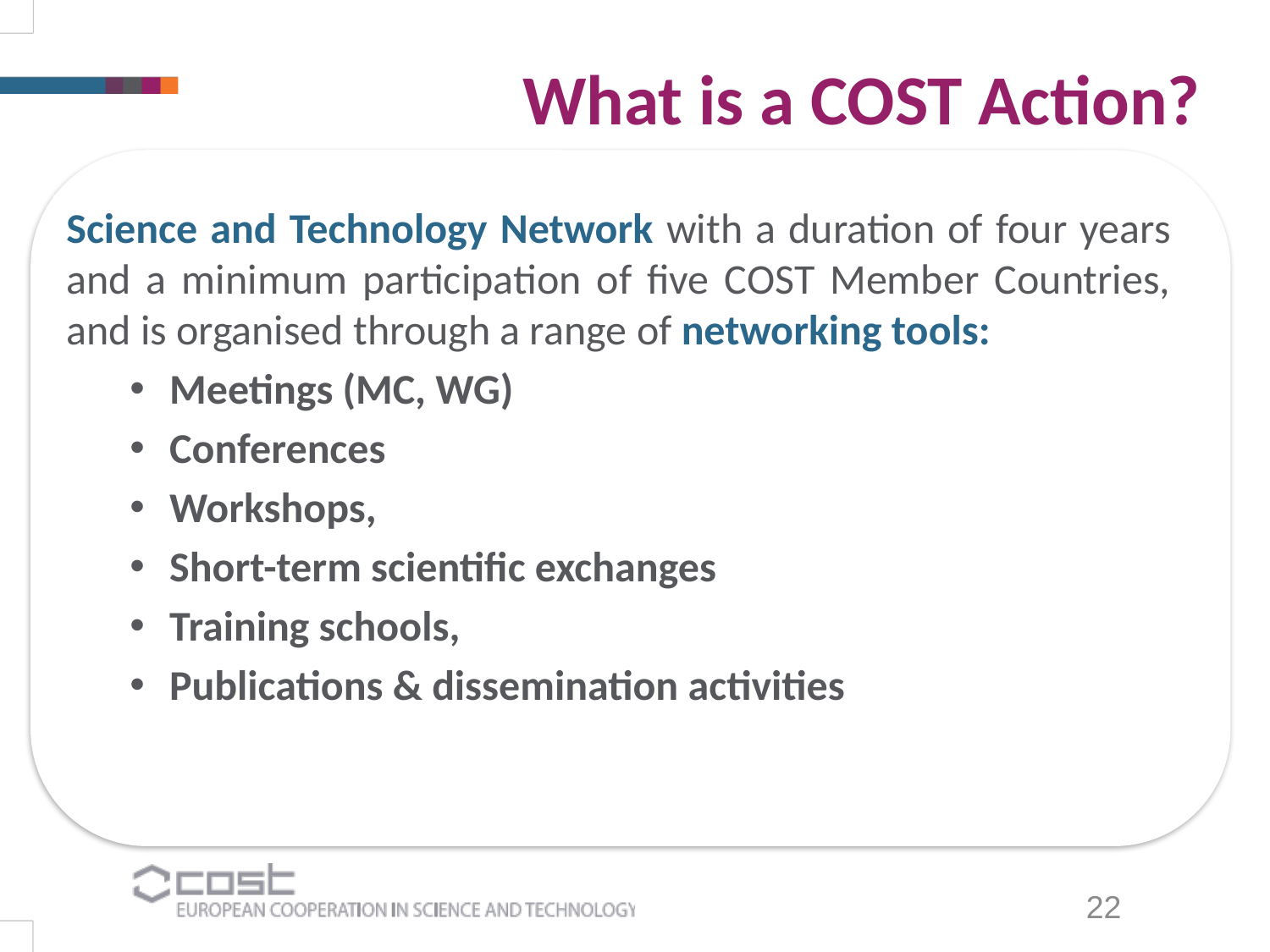

What is a COST Action?

Science and Technology Network with a duration of four years and a minimum participation of five COST Member Countries, and is organised through a range of networking tools:
Meetings (MC, WG)
Conferences
Workshops,
Short-term scientific exchanges
Training schools,
Publications & dissemination activities
22